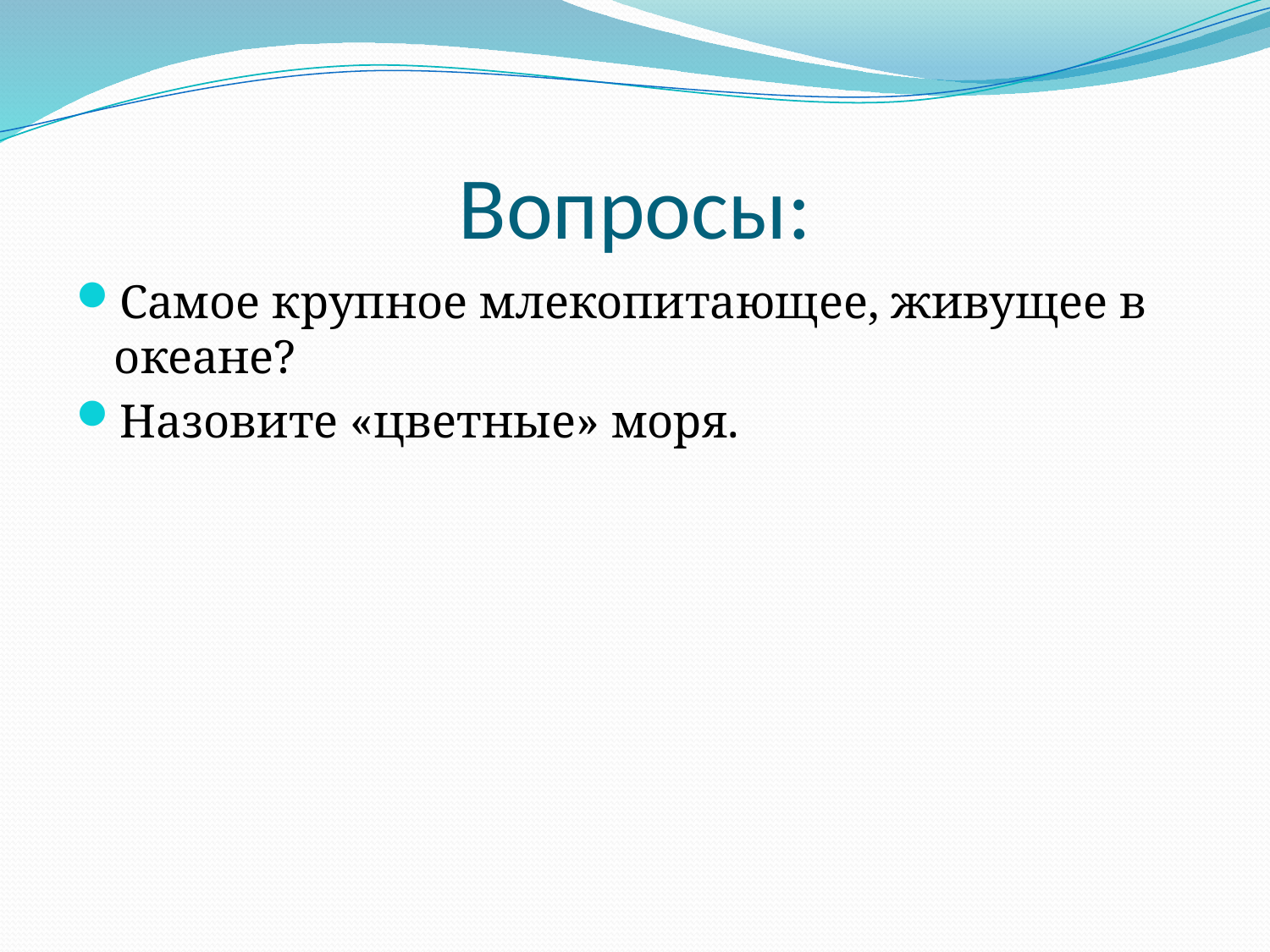

# Вопросы:
Самое крупное млекопитающее, живущее в океане?
Назовите «цветные» моря.